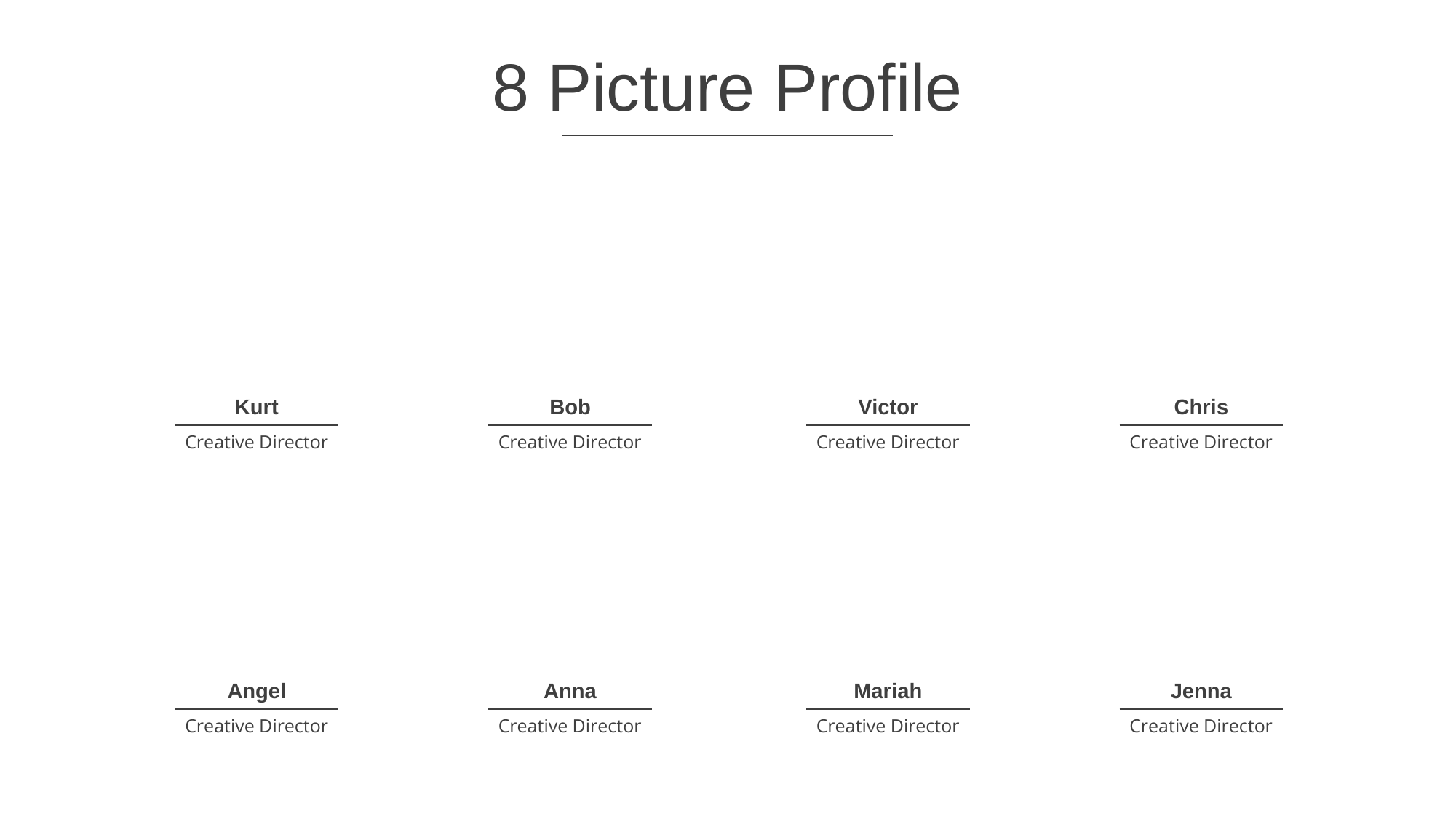

# 8 Picture Profile

Kurt
Bob
Victor
Chris
Creative Director
Creative Director
Creative Director
Creative Director

Angel
Anna
Mariah
Jenna
Creative Director
Creative Director
Creative Director
Creative Director